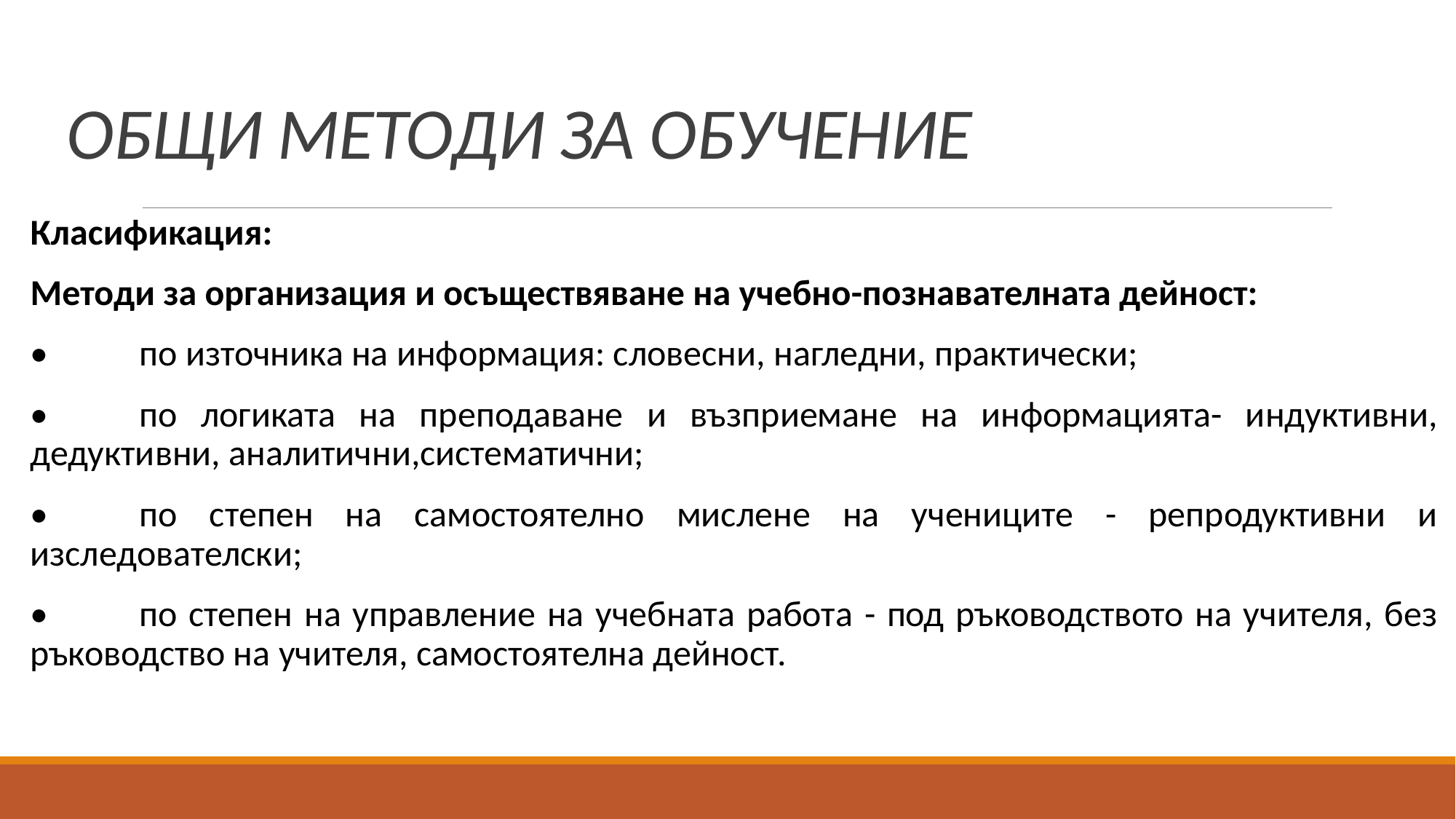

# ОБЩИ МЕТОДИ ЗА ОБУЧЕНИЕ
Класификация:
Методи за организация и осъществяване на учебно-познавателната дейност:
•	по източника на информация: словесни, нагледни, практически;
•	по логиката на преподаване и възприемане на информацията- индуктивни, дедуктивни, аналитични,систематични;
•	по степен на самостоятелно мислене на учениците - репродуктивни и изследователски;
•	по степен на управление на учебната работа - под ръководството на учителя, без ръководство на учителя, самостоятелна дейност.